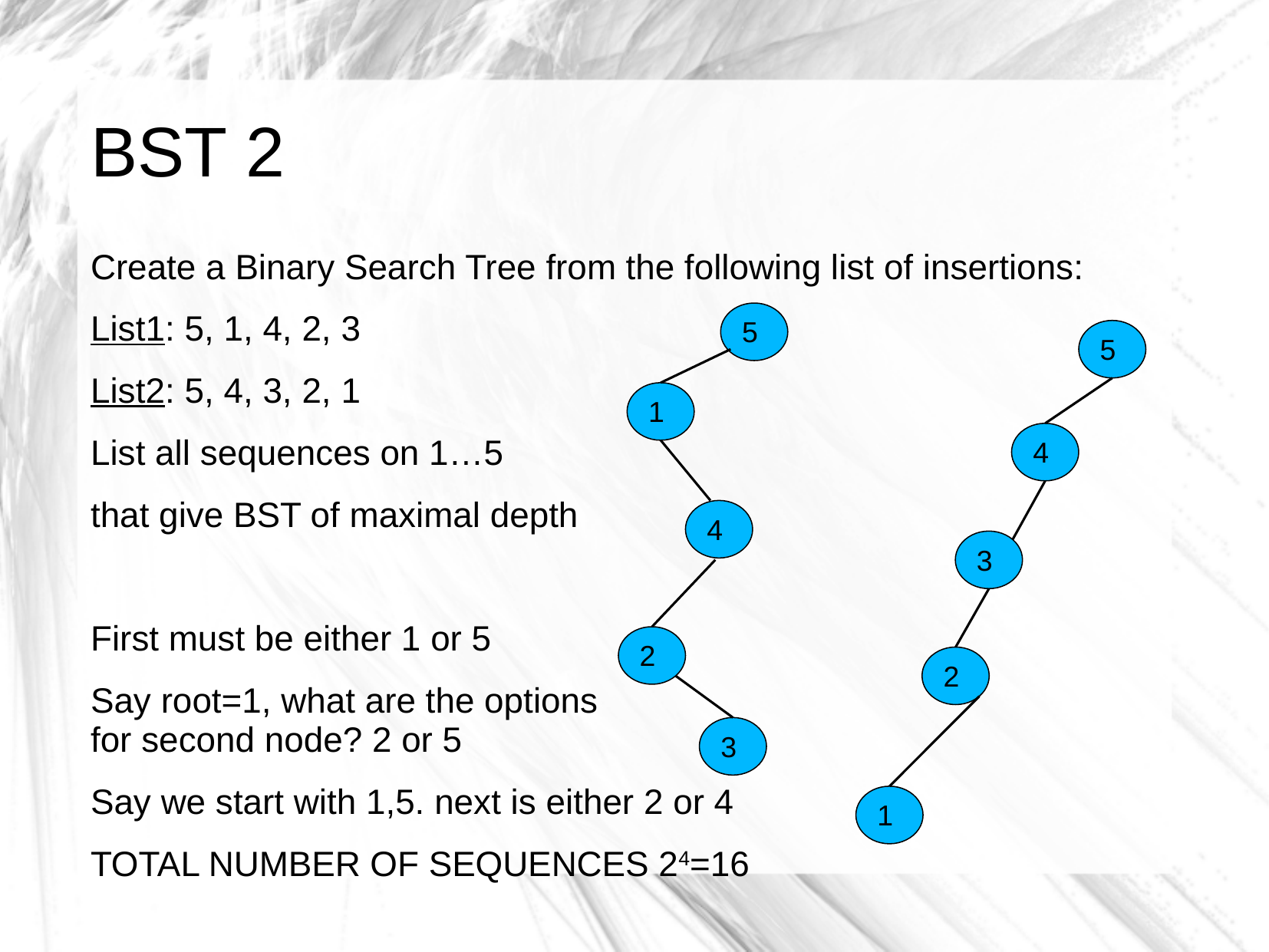

# BST 2
Create a Binary Search Tree from the following list of insertions:
List1: 5, 1, 4, 2, 3
List2: 5, 4, 3, 2, 1
List all sequences on 1…5
that give BST of maximal depth

First must be either 1 or 5
Say root=1, what are the options
for second node? 2 or 5
Say we start with 1,5. next is either 2 or 4
TOTAL NUMBER OF SEQUENCES 24=16
5
5
1
4
4
3
2
2
3
1